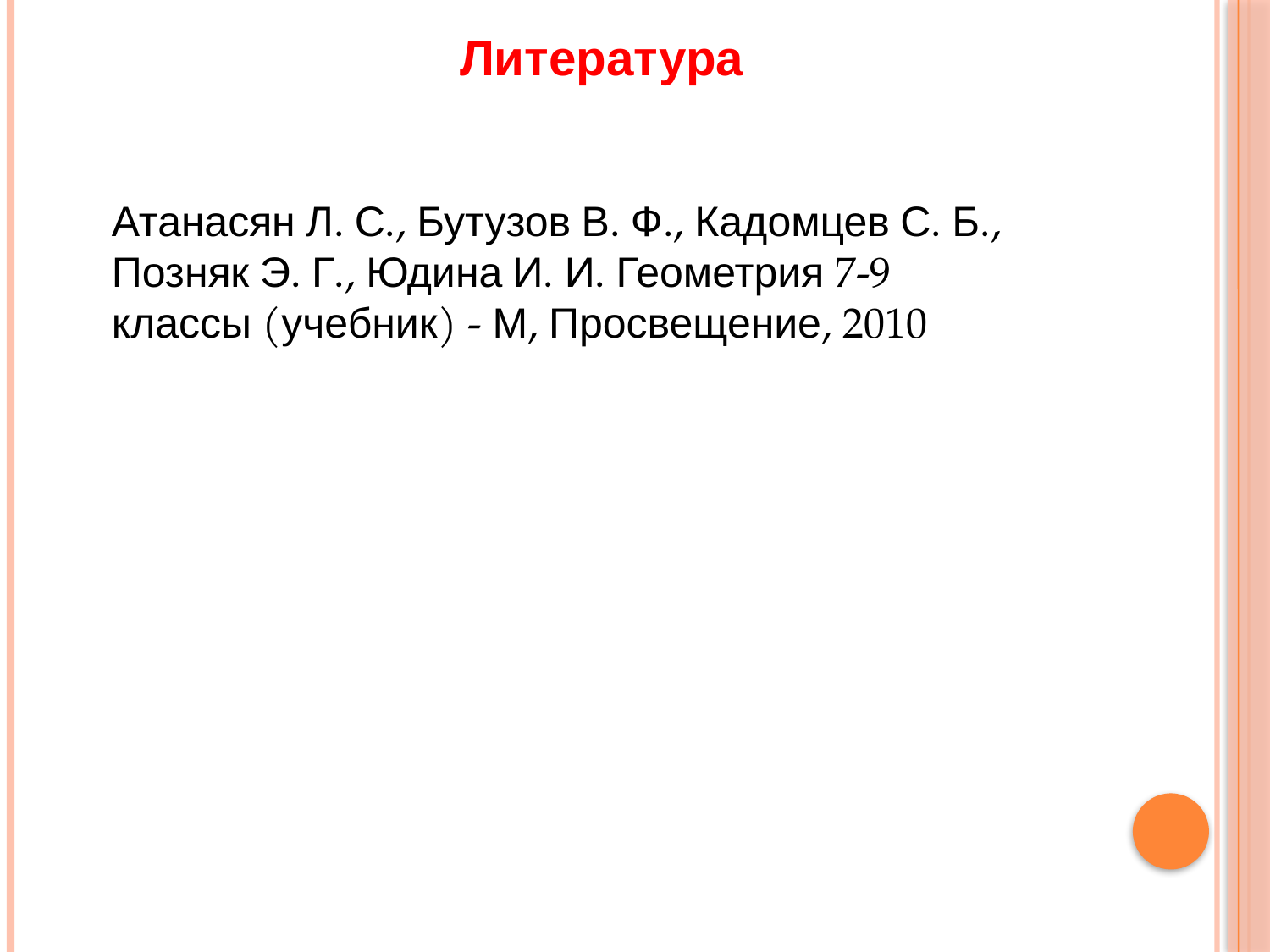

Литература
Атанасян Л. С., Бутузов В. Ф., Кадомцев С. Б., Позняк Э. Г., Юдина И. И. Геометрия 7-9 классы (учебник) - М, Просвещение, 2010